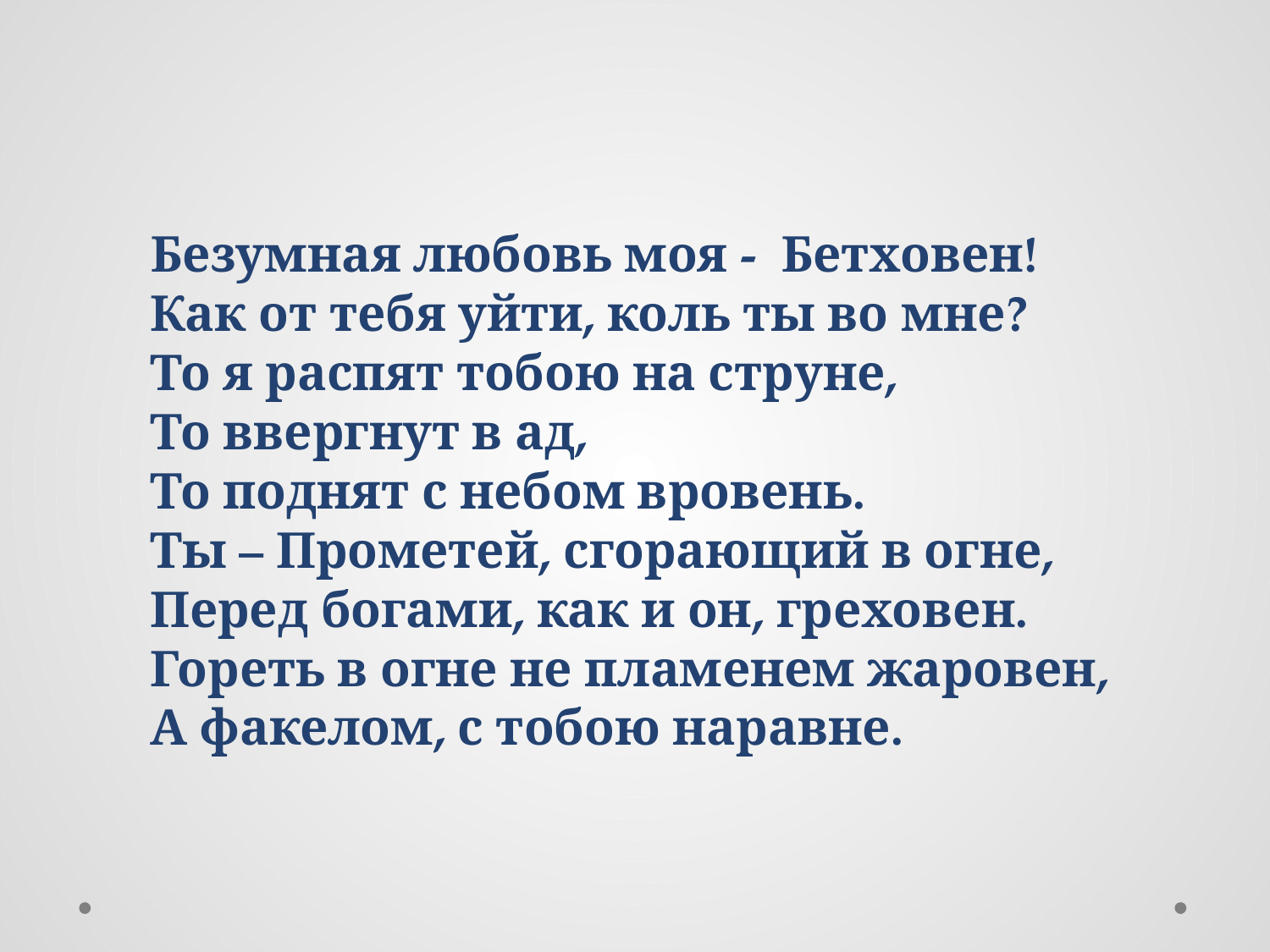

#

Безумная любовь моя -  Бетховен!
Как от тебя уйти, коль ты во мне?
То я распят тобою на струне,
То ввергнут в ад,
То поднят с небом вровень.
Ты – Прометей, сгорающий в огне,
Перед богами, как и он, греховен.
Гореть в огне не пламенем жаровен,
А факелом, с тобою наравне.